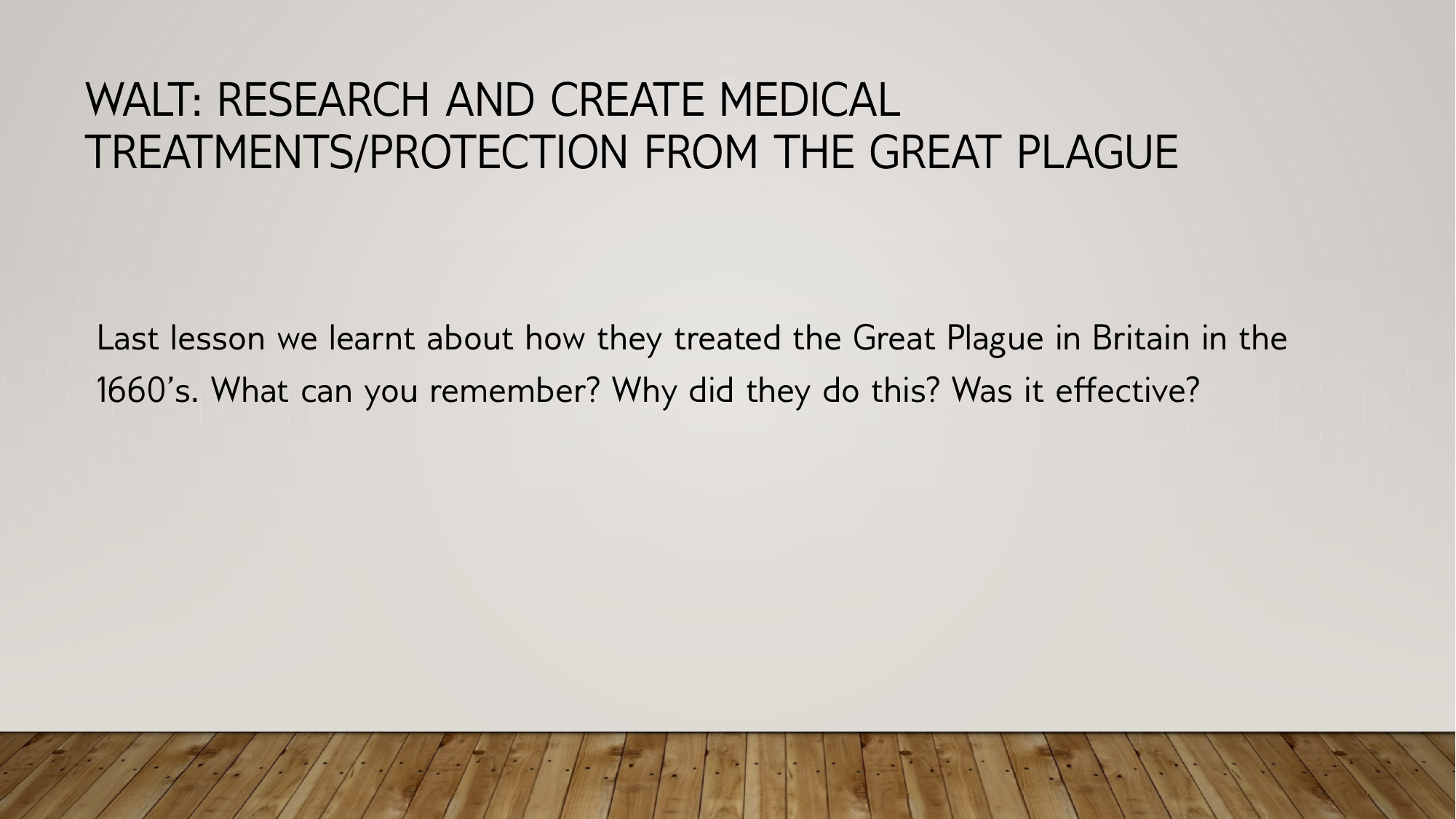

WALT: research and create medical treatments/protection from the Great Plague
Last lesson we learnt about how they treated the Great Plague in Britain in the 1660’s. What can you remember? Why did they do this? Was it effective?